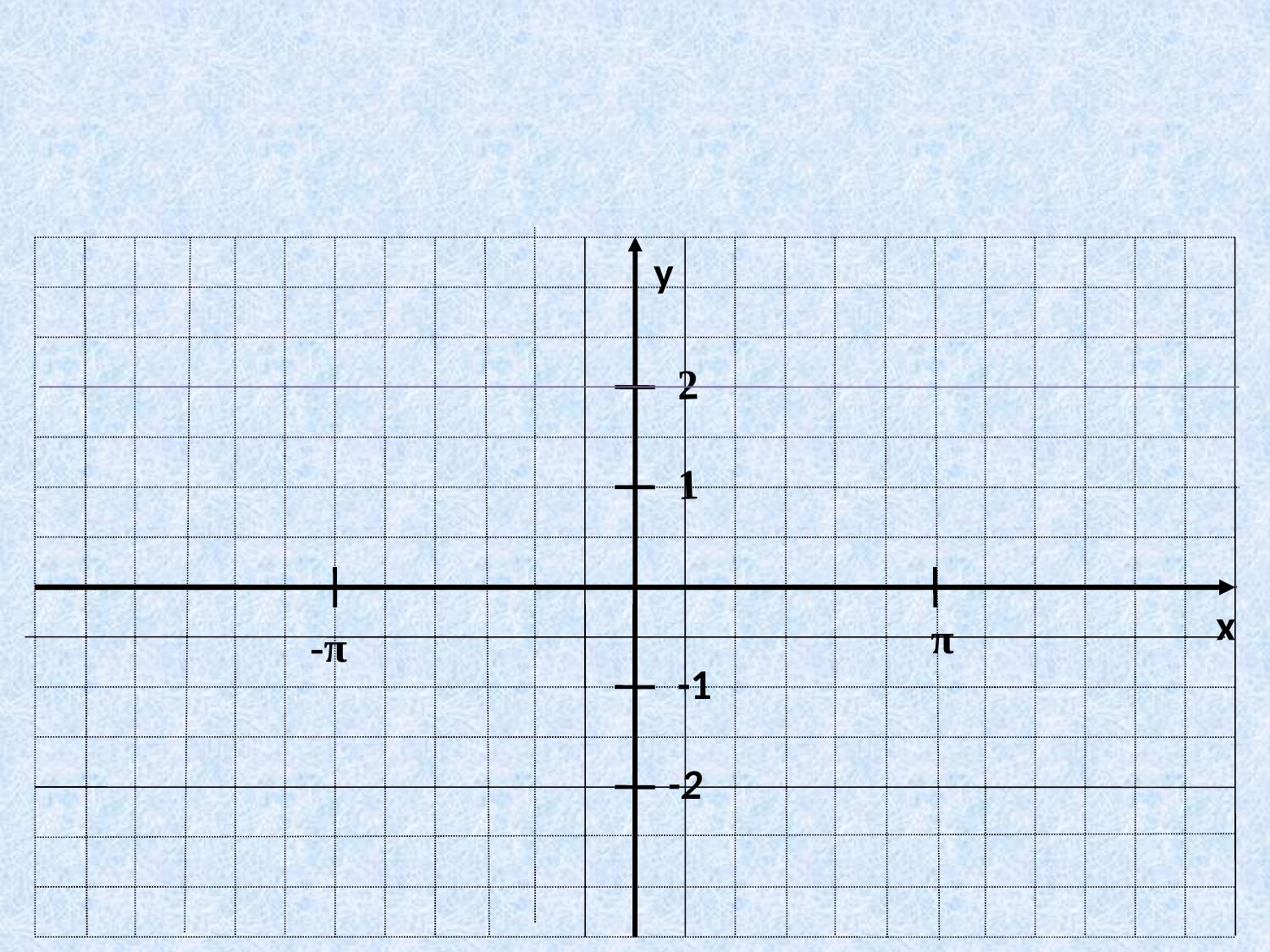

y

2

1

x
  π
-π

-1

-2